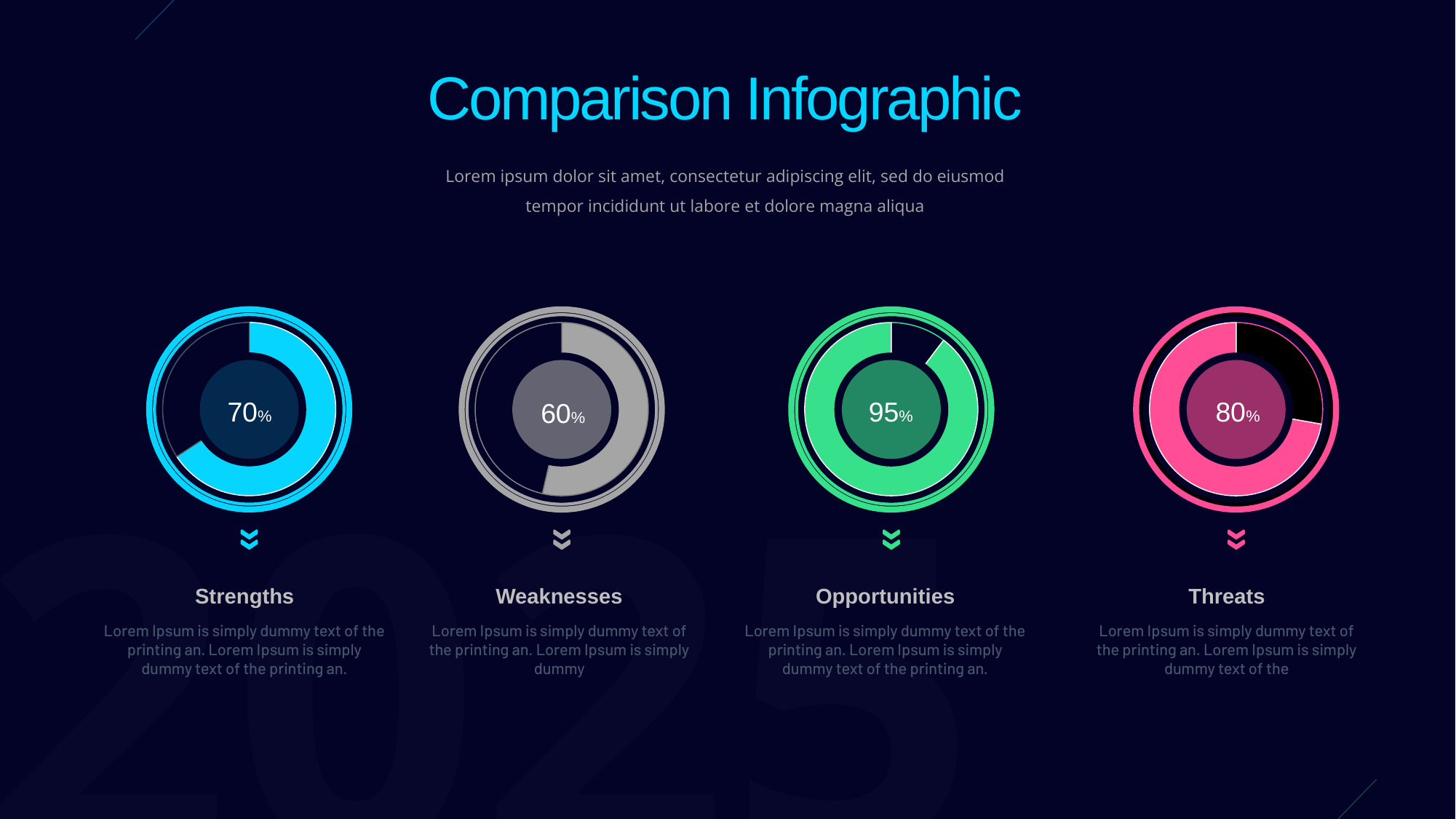

Comparison Infographic
Lorem ipsum dolor sit amet, consectetur adipiscing elit, sed do eiusmod tempor incididunt ut labore et dolore magna aliqua

### Chart

| Category | Region 1 |
|---|---|
| Quarter | 250.0 |
| Blank | 130.0 |

### Chart

| Category | Region 1 |
|---|---|
| Quarter | 150.0 |
| Blank | 130.0 |

### Chart

| Category | Region 1 |
|---|---|
| Quarter | 15.0 |
| Blank | 130.0 |

### Chart

| Category | Region 1 |
|---|---|
| Quarter | 50.0 |
| Blank | 130.0 |

95%
80%
70%
60%

Strengths
Weaknesses
Opportunities
Threats
Lorem Ipsum is simply dummy text of the printing an. Lorem Ipsum is simply dummy text of the printing an.

Lorem Ipsum is simply dummy text of the printing an. Lorem Ipsum is simply dummy

Lorem Ipsum is simply dummy text of the printing an. Lorem Ipsum is simply dummy text of the printing an.

Lorem Ipsum is simply dummy text of the printing an. Lorem Ipsum is simply dummy text of the